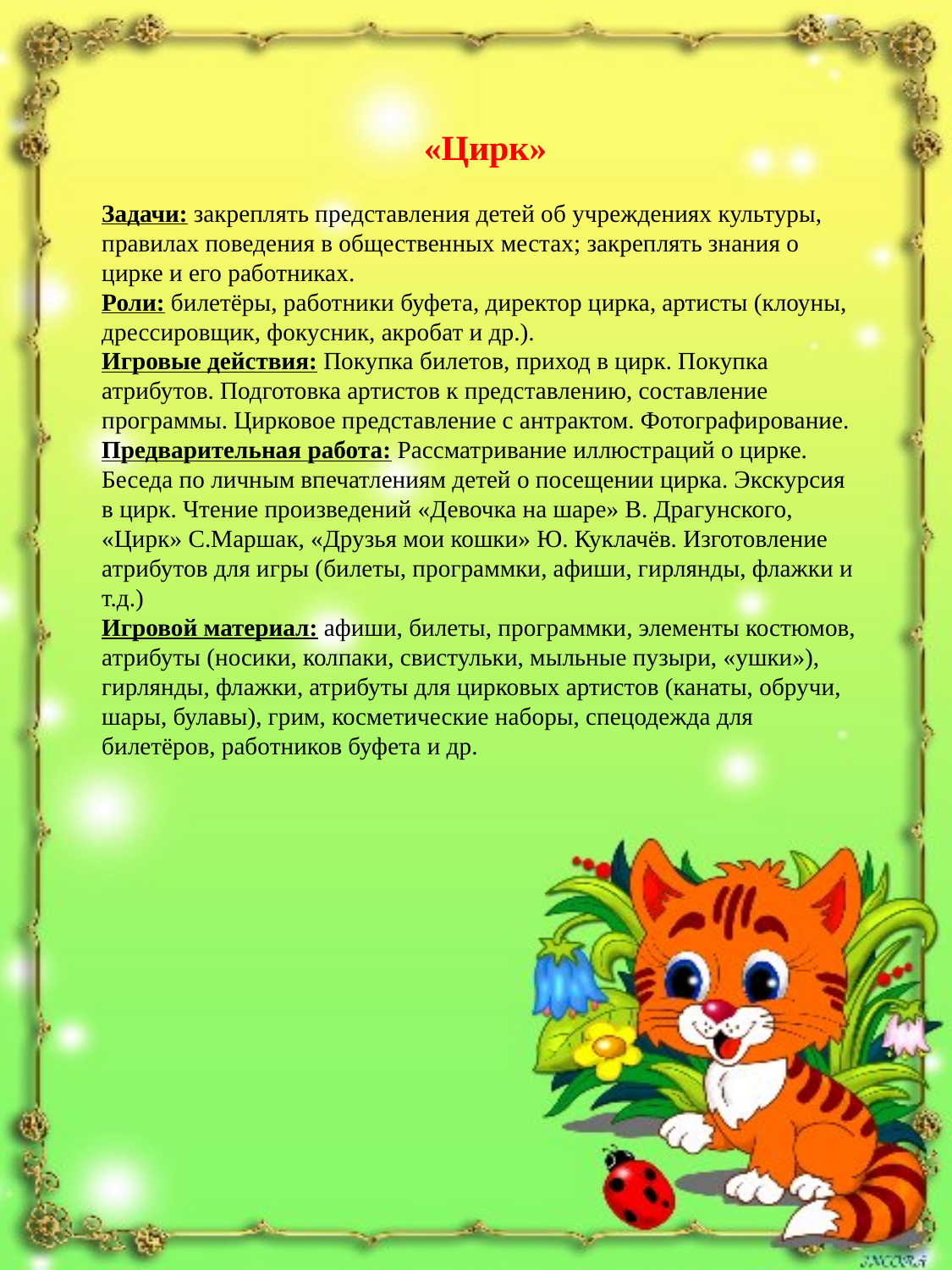

«Цирк»

Задачи: закреплять представления детей об учреждениях культуры, правилах поведения в общественных местах; закреплять знания о цирке и его работниках.
Роли: билетёры, работники буфета, директор цирка, артисты (клоуны, дрессировщик, фокусник, акробат и др.).
Игровые действия: Покупка билетов, приход в цирк. Покупка атрибутов. Подготовка артистов к представлению, составление программы. Цирковое представление с антрактом. Фотографирование.
Предварительная работа: Рассматривание иллюстраций о цирке. Беседа по личным впечатлениям детей о посещении цирка. Экскурсия в цирк. Чтение произведений «Девочка на шаре» В. Драгунского, «Цирк» С.Маршак, «Друзья мои кошки» Ю. Куклачёв. Изготовление атрибутов для игры (билеты, программки, афиши, гирлянды, флажки и т.д.)
Игровой материал: афиши, билеты, программки, элементы костюмов, атрибуты (носики, колпаки, свистульки, мыльные пузыри, «ушки»), гирлянды, флажки, атрибуты для цирковых артистов (канаты, обручи, шары, булавы), грим, косметические наборы, спецодежда для билетёров, работников буфета и др.